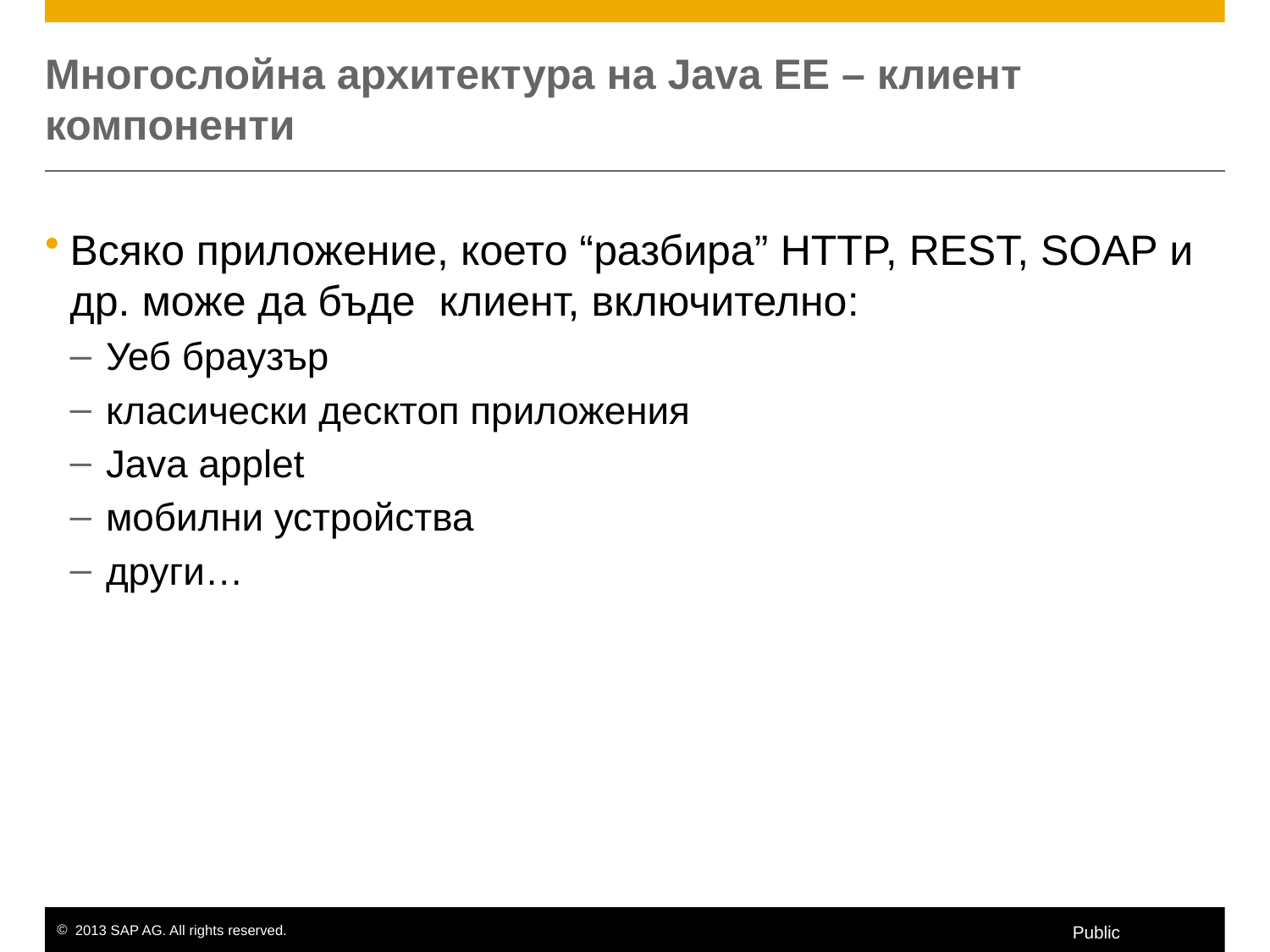

# Многослойна архитектура на Jаva EE – клиент компоненти
Всяко приложение, което “разбира” HTTP, REST, SOAP и др. може да бъде  клиент, включително:
 Уеб браузър
 класически десктоп приложения
 Java applet
 мобилни устройства
 други…